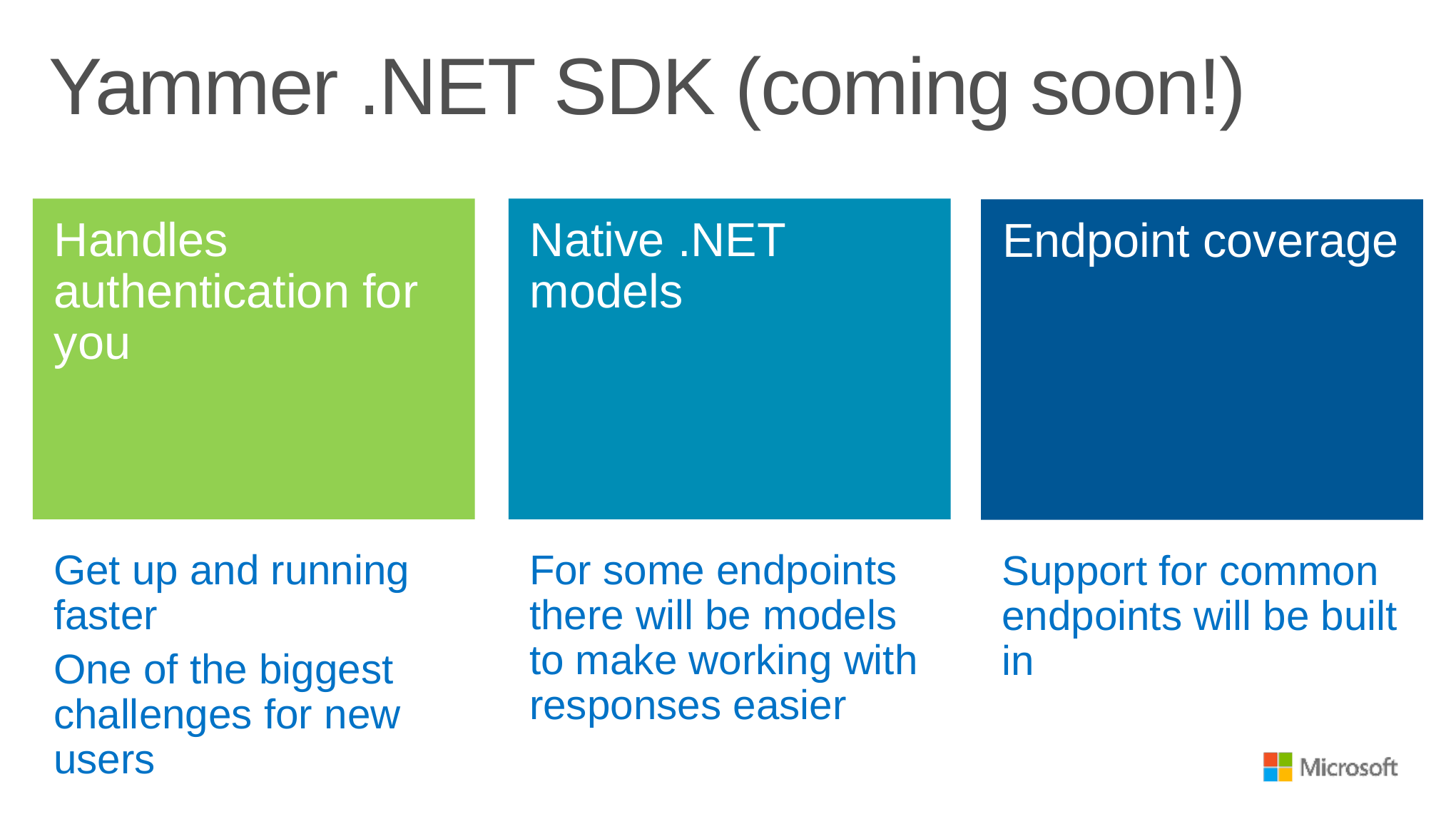

# Yammer .NET SDK (coming soon!)
Handles authentication for you
Native .NET models
Endpoint coverage
Get up and running faster
One of the biggest challenges for new users
For some endpoints there will be models to make working with responses easier
Support for common endpoints will be built in